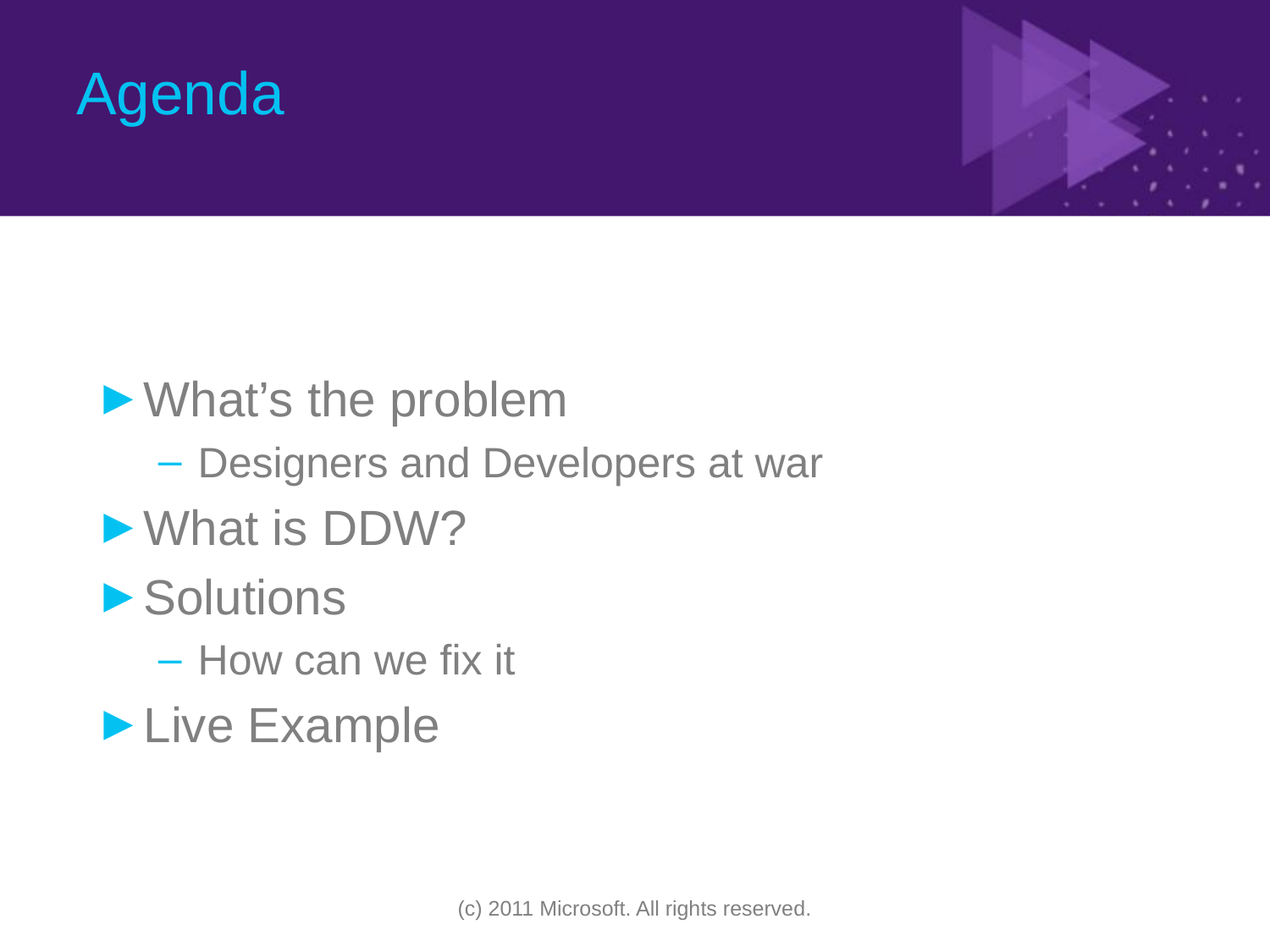

# Agenda
What’s the problem
Designers and Developers at war
What is DDW?
Solutions
How can we fix it
Live Example
(c) 2011 Microsoft. All rights reserved.